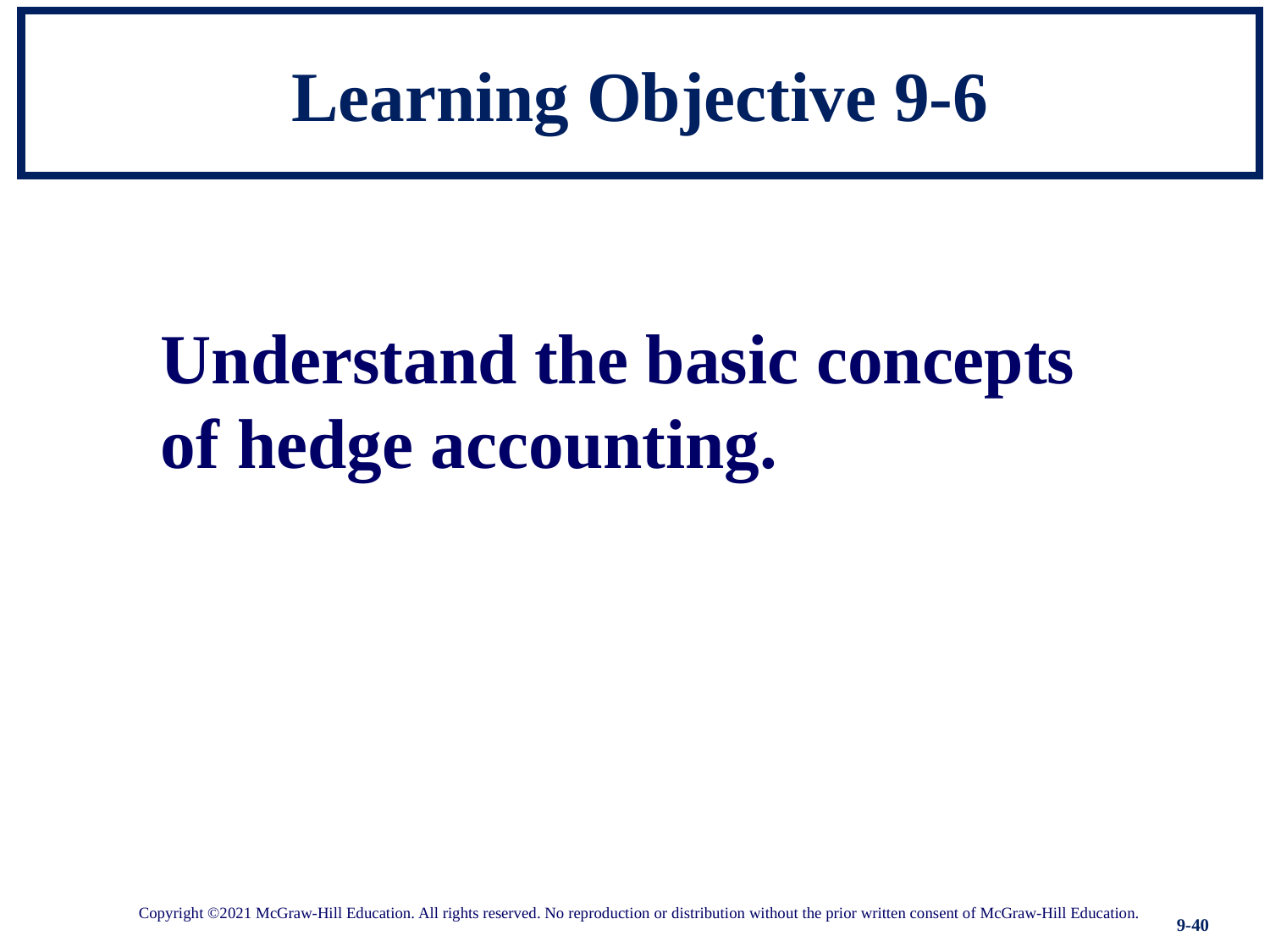

# Learning Objective 9-6

Understand the basic concepts of hedge accounting.

Copyright ©2021 McGraw-Hill Education. All rights reserved. No reproduction or distribution without the prior written consent of McGraw-Hill Education.
9-40